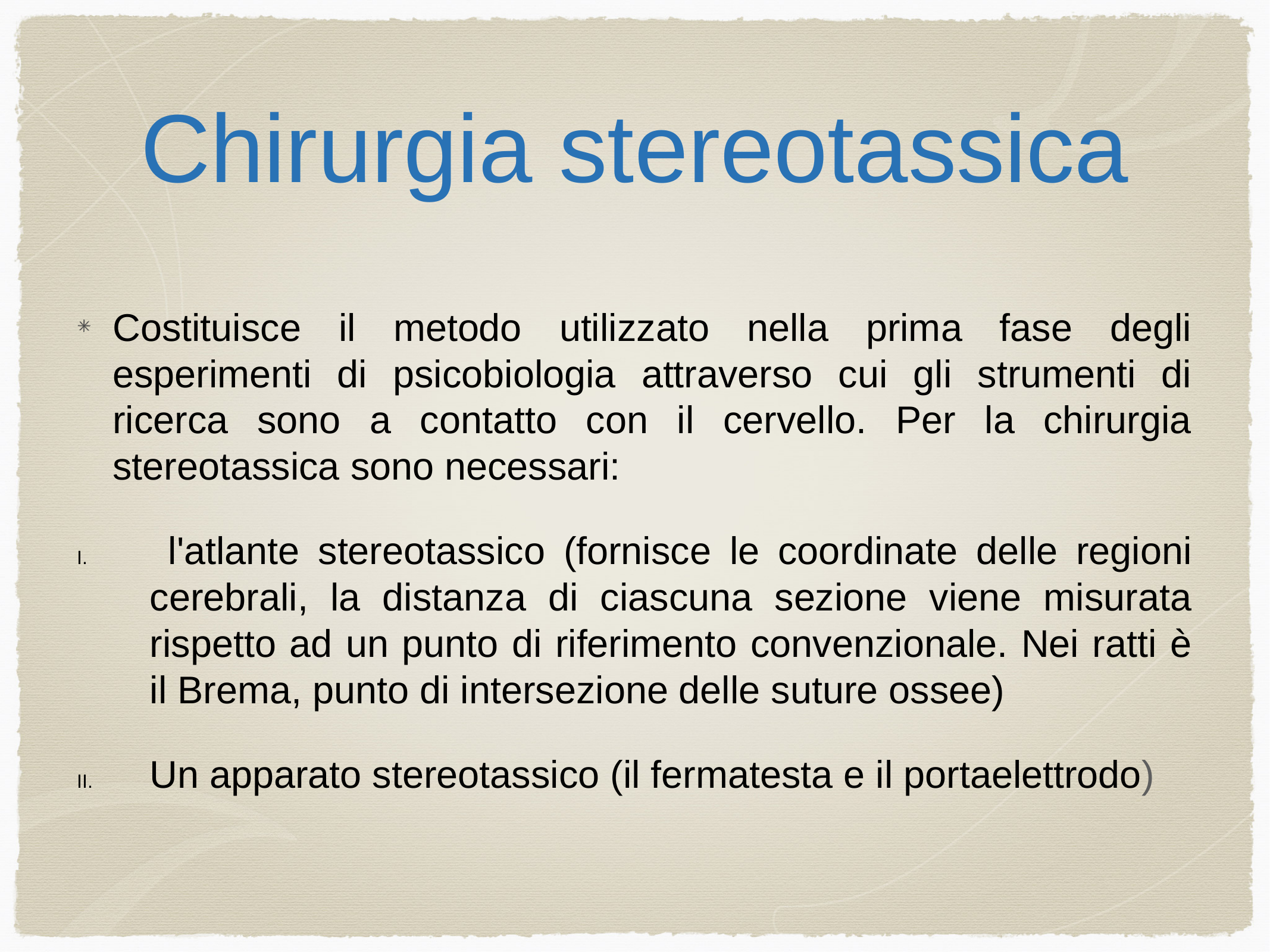

# Chirurgia stereotassica
Costituisce il metodo utilizzato nella prima fase degli esperimenti di psicobiologia attraverso cui gli strumenti di ricerca sono a contatto con il cervello. Per la chirurgia stereotassica sono necessari:
 l'atlante stereotassico (fornisce le coordinate delle regioni cerebrali, la distanza di ciascuna sezione viene misurata rispetto ad un punto di riferimento convenzionale. Nei ratti è il Brema, punto di intersezione delle suture ossee)
Un apparato stereotassico (il fermatesta e il portaelettrodo)